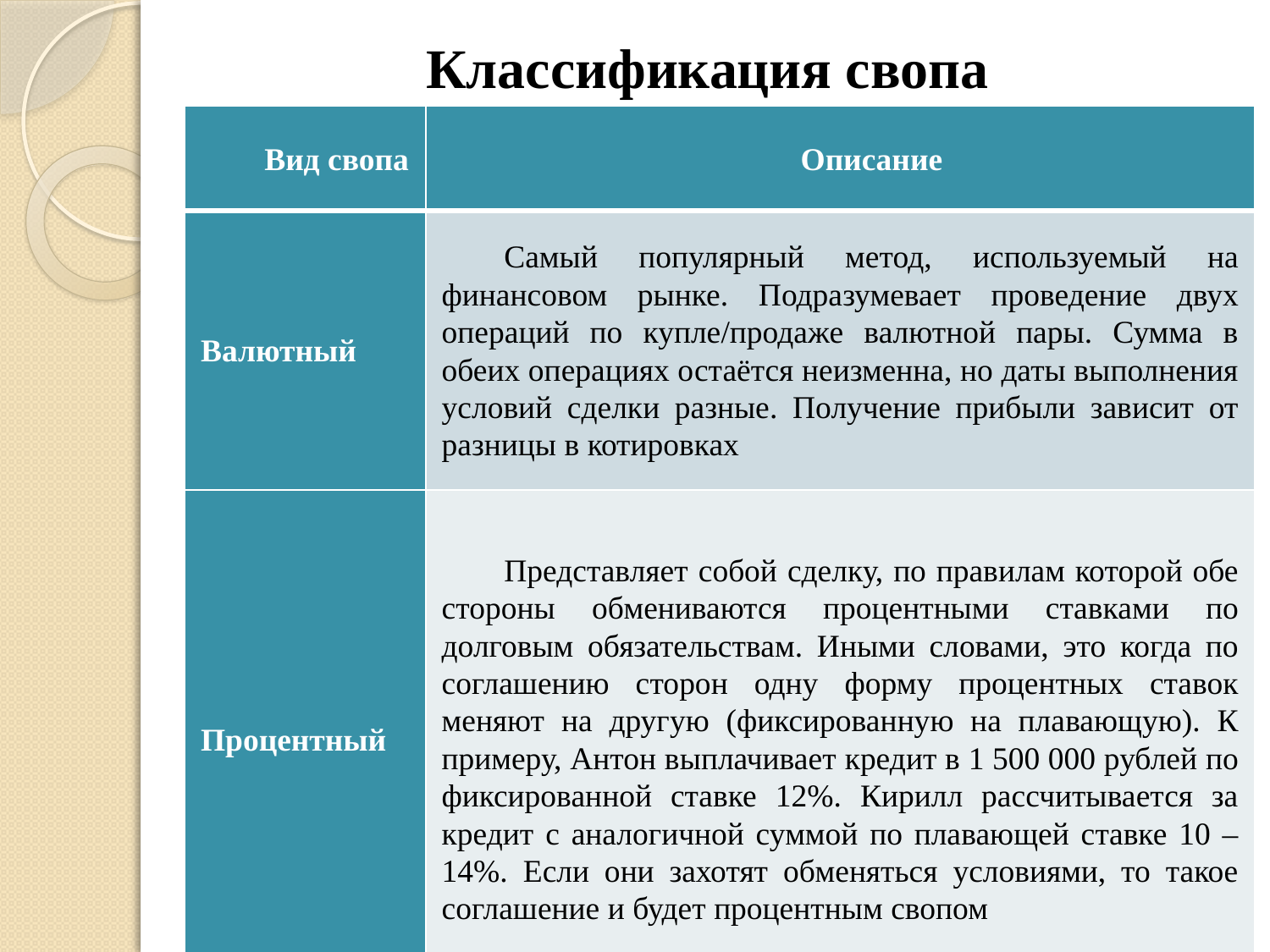

# Классификация свопа
| Вид свопа | Описание |
| --- | --- |
| Валютный | Самый популярный метод, используемый на финансовом рынке. Подразумевает проведение двух операций по купле/продаже валютной пары. Сумма в обеих операциях остаётся неизменна, но даты выполнения условий сделки разные. Получение прибыли зависит от разницы в котировках |
| Процентный | Представляет собой сделку, по правилам которой обе стороны обмениваются процентными ставками по долговым обязательствам. Иными словами, это когда по соглашению сторон одну форму процентных ставок меняют на другую (фиксированную на плавающую). К примеру, Антон выплачивает кредит в 1 500 000 рублей по фиксированной ставке 12%. Кирилл рассчитывается за кредит с аналогичной суммой по плавающей ставке 10 – 14%. Если они захотят обменяться условиями, то такое соглашение и будет процентным свопом |